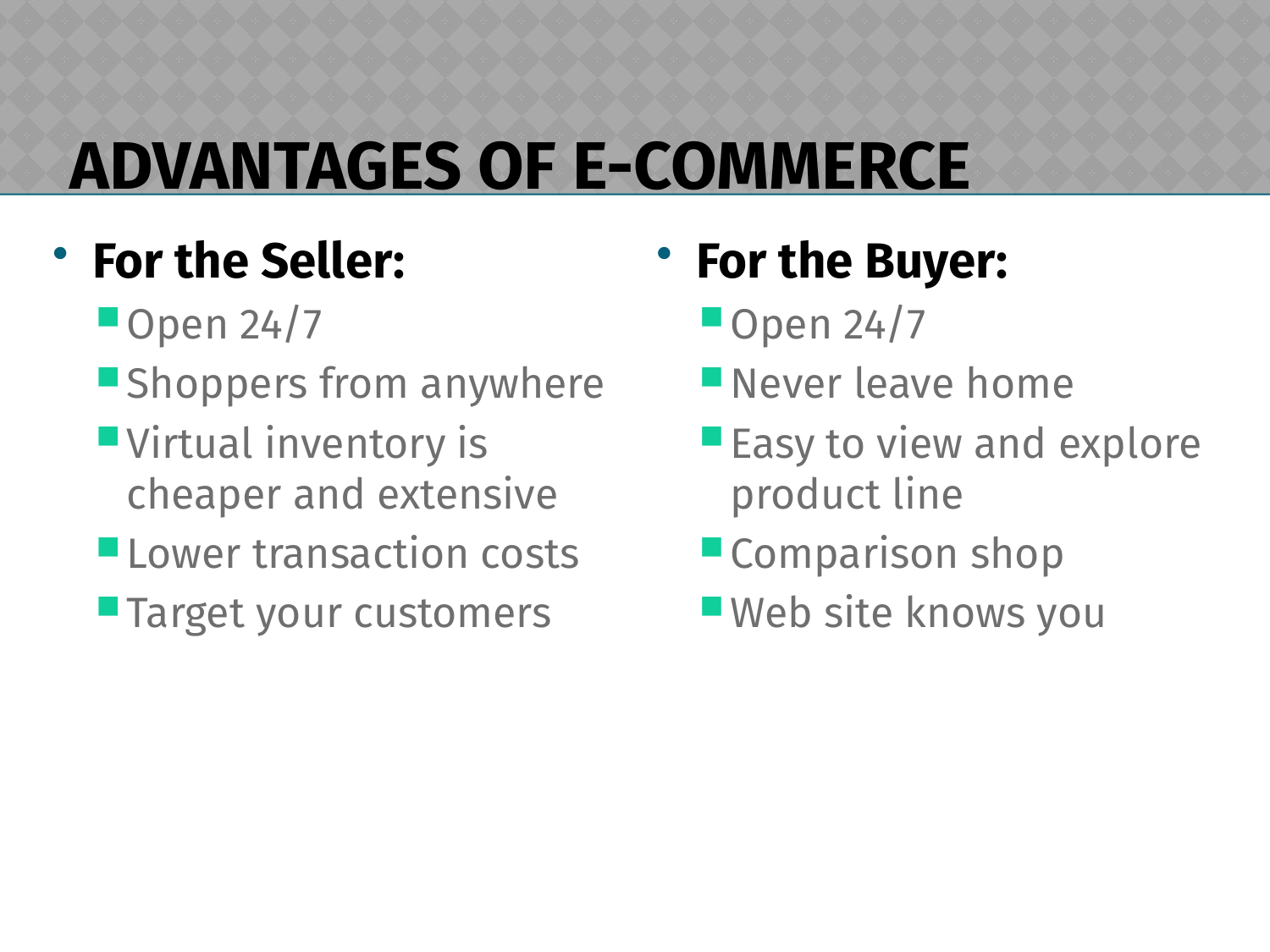

# Advantages of E-commerce
For the Seller:
Open 24/7
Shoppers from anywhere
Virtual inventory is cheaper and extensive
Lower transaction costs
Target your customers
For the Buyer:
Open 24/7
Never leave home
Easy to view and explore product line
Comparison shop
Web site knows you